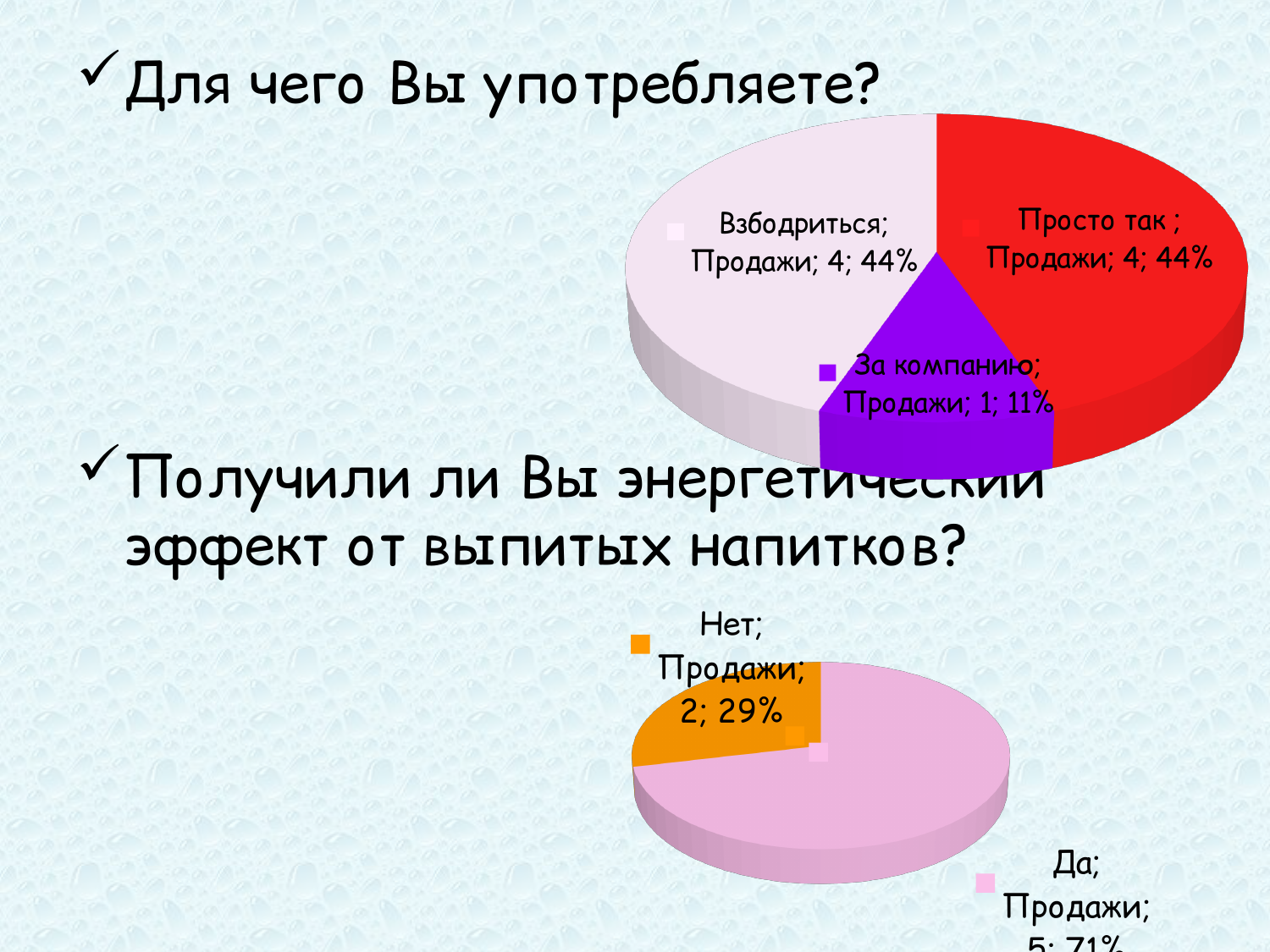

Для чего Вы употребляете?

Получили ли Вы энергетический эффект от выпитых напитков?

[unsupported chart]

[unsupported chart]